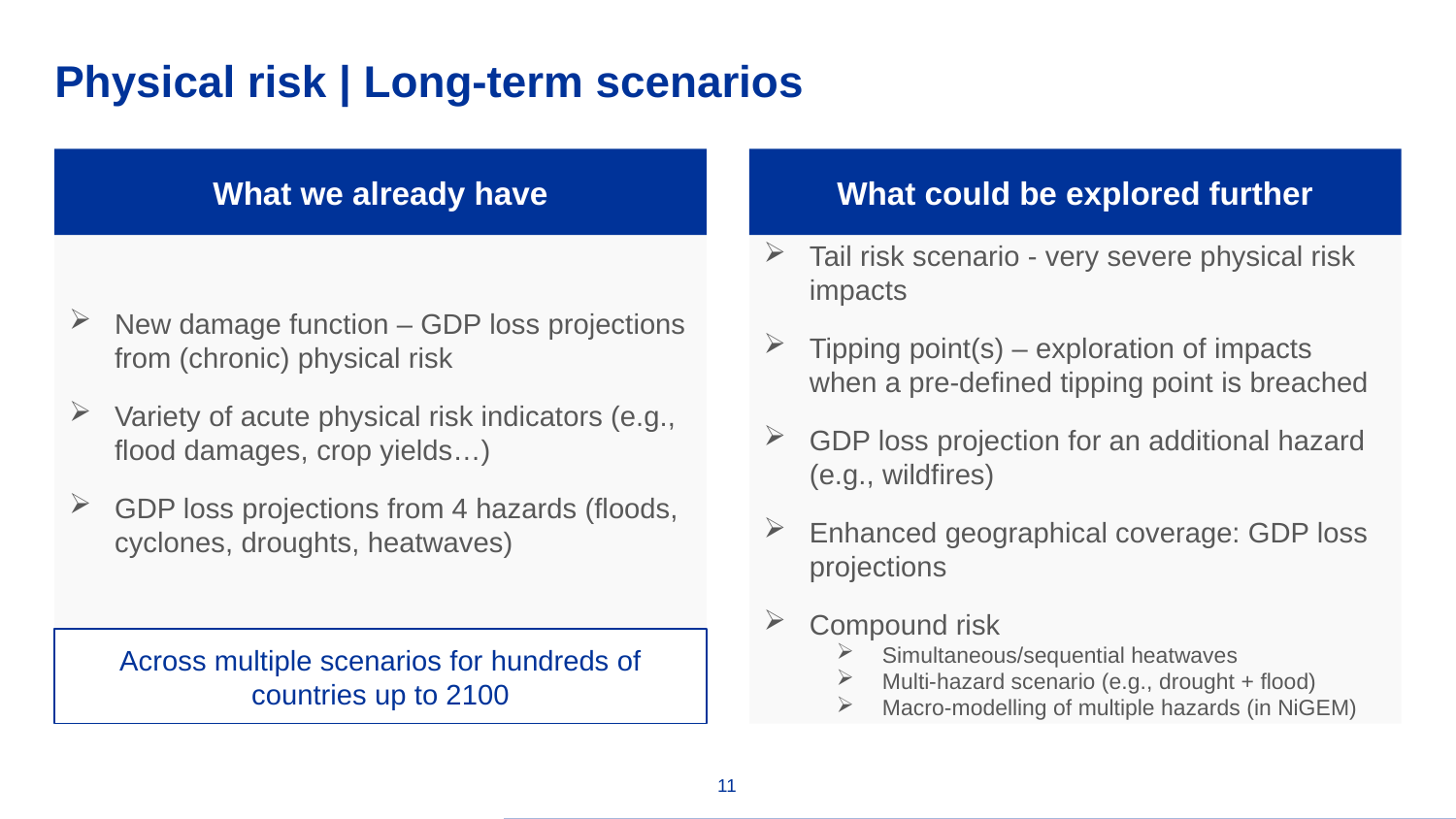

# Physical risk | Long-term scenarios
What could be explored further
What we already have
Tail risk scenario - very severe physical risk impacts
Tipping point(s) – exploration of impacts when a pre-defined tipping point is breached
GDP loss projection for an additional hazard (e.g., wildfires)
Enhanced geographical coverage: GDP loss projections
Compound risk
Simultaneous/sequential heatwaves
Multi-hazard scenario (e.g., drought + flood)
Macro-modelling of multiple hazards (in NiGEM)
New damage function – GDP loss projections from (chronic) physical risk
Variety of acute physical risk indicators (e.g., flood damages, crop yields…)
GDP loss projections from 4 hazards (floods, cyclones, droughts, heatwaves)
Across multiple scenarios for hundreds of countries up to 2100
11